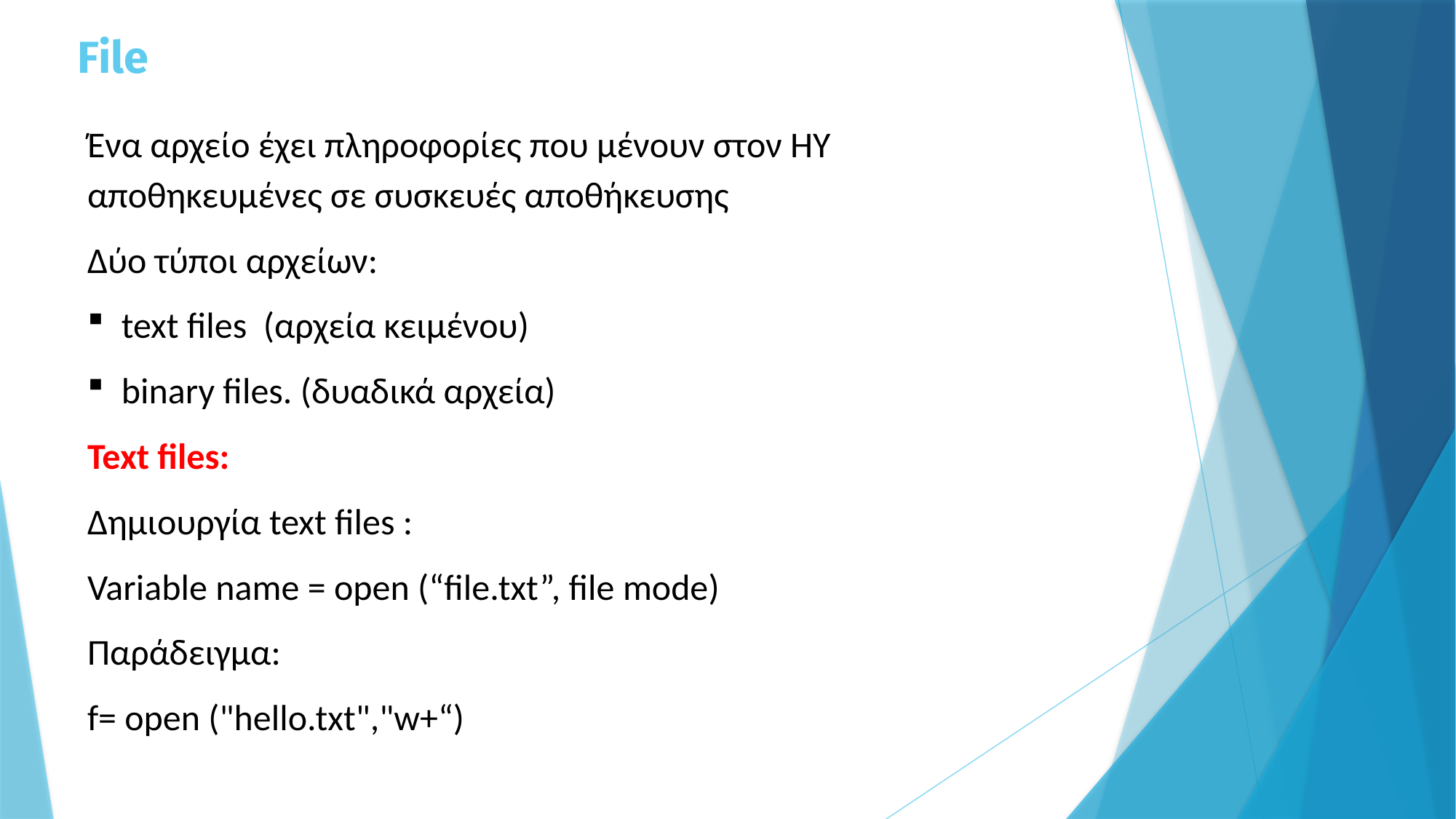

# File
Ένα αρχείο έχει πληροφορίες που μένουν στον ΗΥ αποθηκευμένες σε συσκευές αποθήκευσης
Δύο τύποι αρχείων:
text files  (αρχεία κειμένου)
binary files. (δυαδικά αρχεία)
Text files:
Δημιουργία text files :
Variable name = open (“file.txt”, file mode)
Παράδειγμα:
f= open ("hello.txt","w+“)